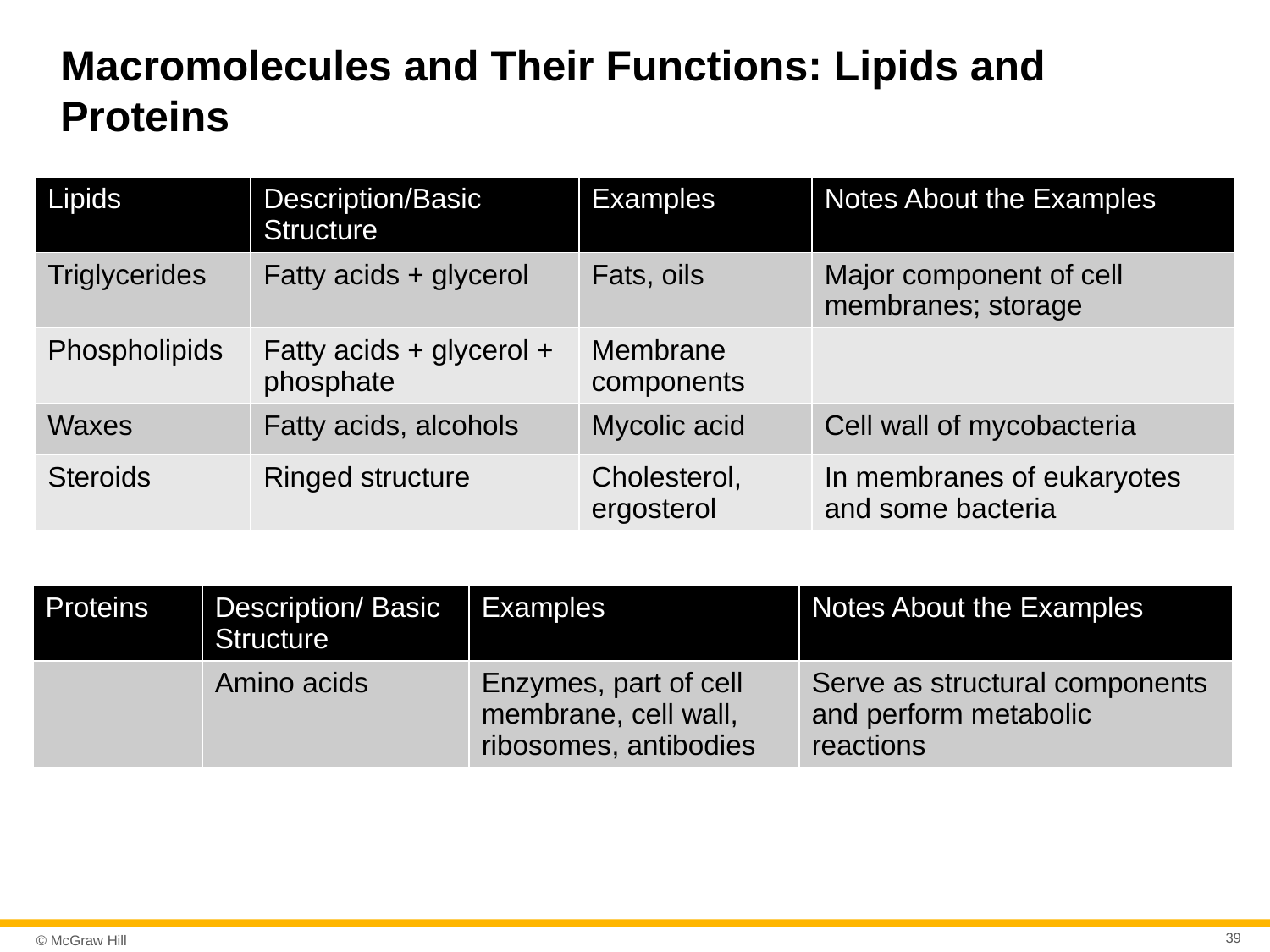

# Macromolecules and Their Functions: Lipids and Proteins
| Lipids | Description/Basic Structure | Examples | Notes About the Examples |
| --- | --- | --- | --- |
| Triglycerides | Fatty acids + glycerol | Fats, oils | Major component of cell membranes; storage |
| Phospholipids | Fatty acids + glycerol + phosphate | Membrane components |  |
| Waxes | Fatty acids, alcohols | Mycolic acid | Cell wall of mycobacteria |
| Steroids | Ringed structure | Cholesterol, ergosterol | In membranes of eukaryotes and some bacteria |
| Proteins | Description/ Basic Structure | Examples | Notes About the Examples |
| --- | --- | --- | --- |
|  | Amino acids | Enzymes, part of cell membrane, cell wall, ribosomes, antibodies | Serve as structural components and perform metabolic reactions |